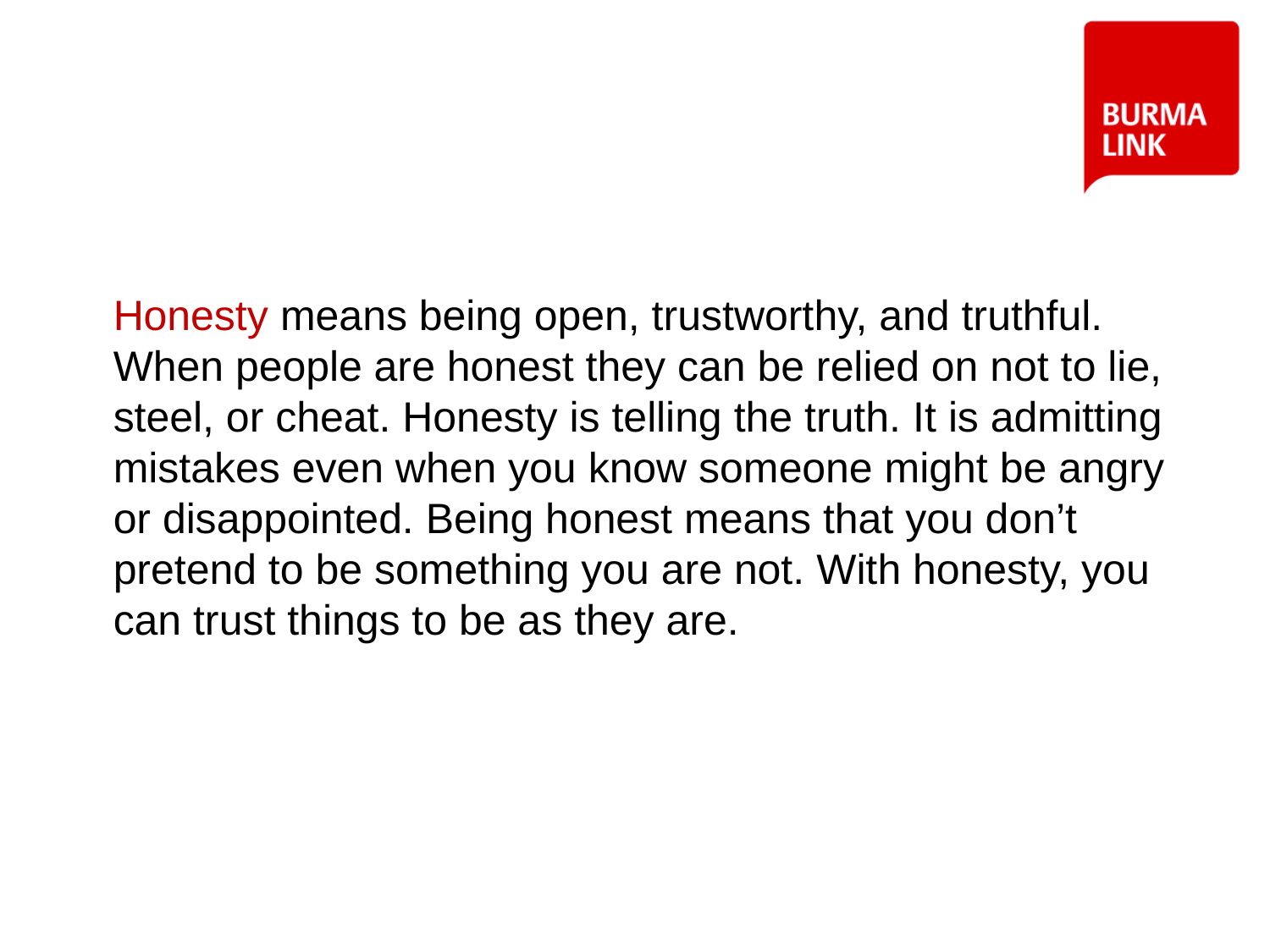

12
# Honesty means being open, trustworthy, and truthful. When people are honest they can be relied on not to lie, steel, or cheat. Honesty is telling the truth. It is admitting mistakes even when you know someone might be angry or disappointed. Being honest means that you don’t pretend to be something you are not. With honesty, you can trust things to be as they are.